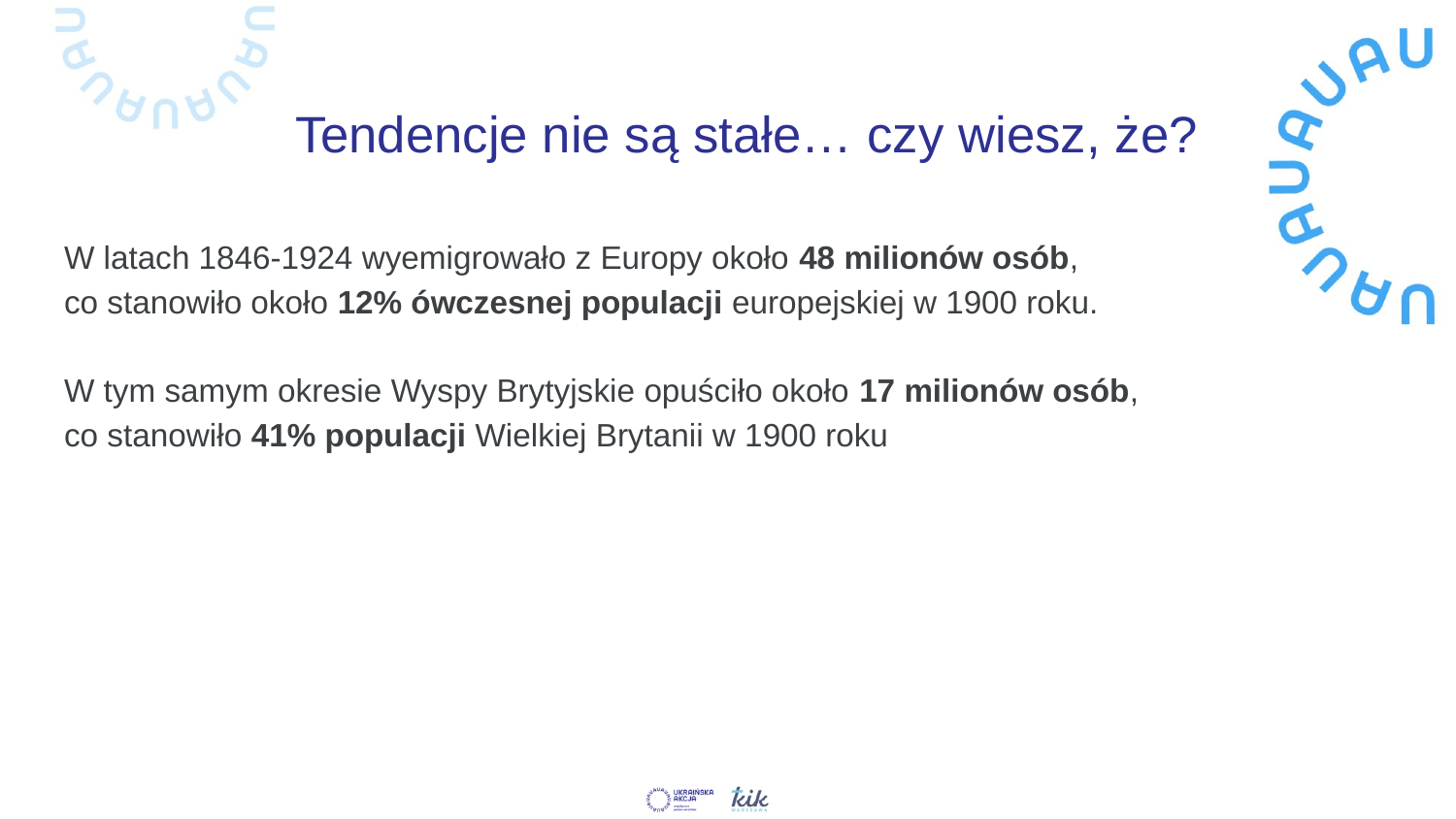

# Tendencje nie są stałe… czy wiesz, że?
W latach 1846-1924 wyemigrowało z Europy około 48 milionów osób,
co stanowiło około 12% ówczesnej populacji europejskiej w 1900 roku.

W tym samym okresie Wyspy Brytyjskie opuściło około 17 milionów osób,
co stanowiło 41% populacji Wielkiej Brytanii w 1900 roku